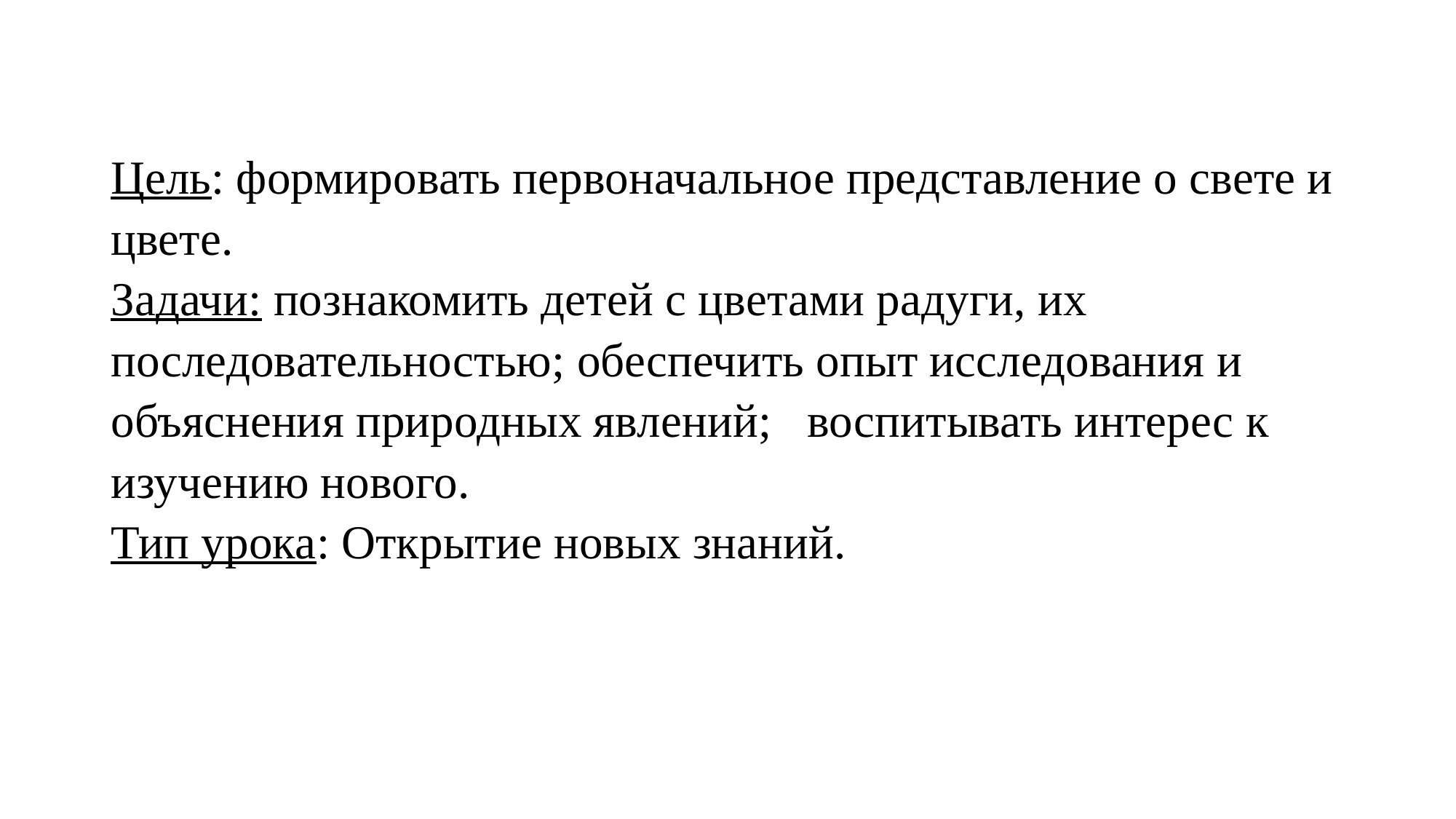

# Цель: формировать первоначальное представление о свете и цвете. Задачи: познакомить детей с цветами радуги, их последовательностью; обеспечить опыт исследования и объяснения природных явлений;   воспитывать интерес к изучению нового. Тип урока: Открытие новых знаний.